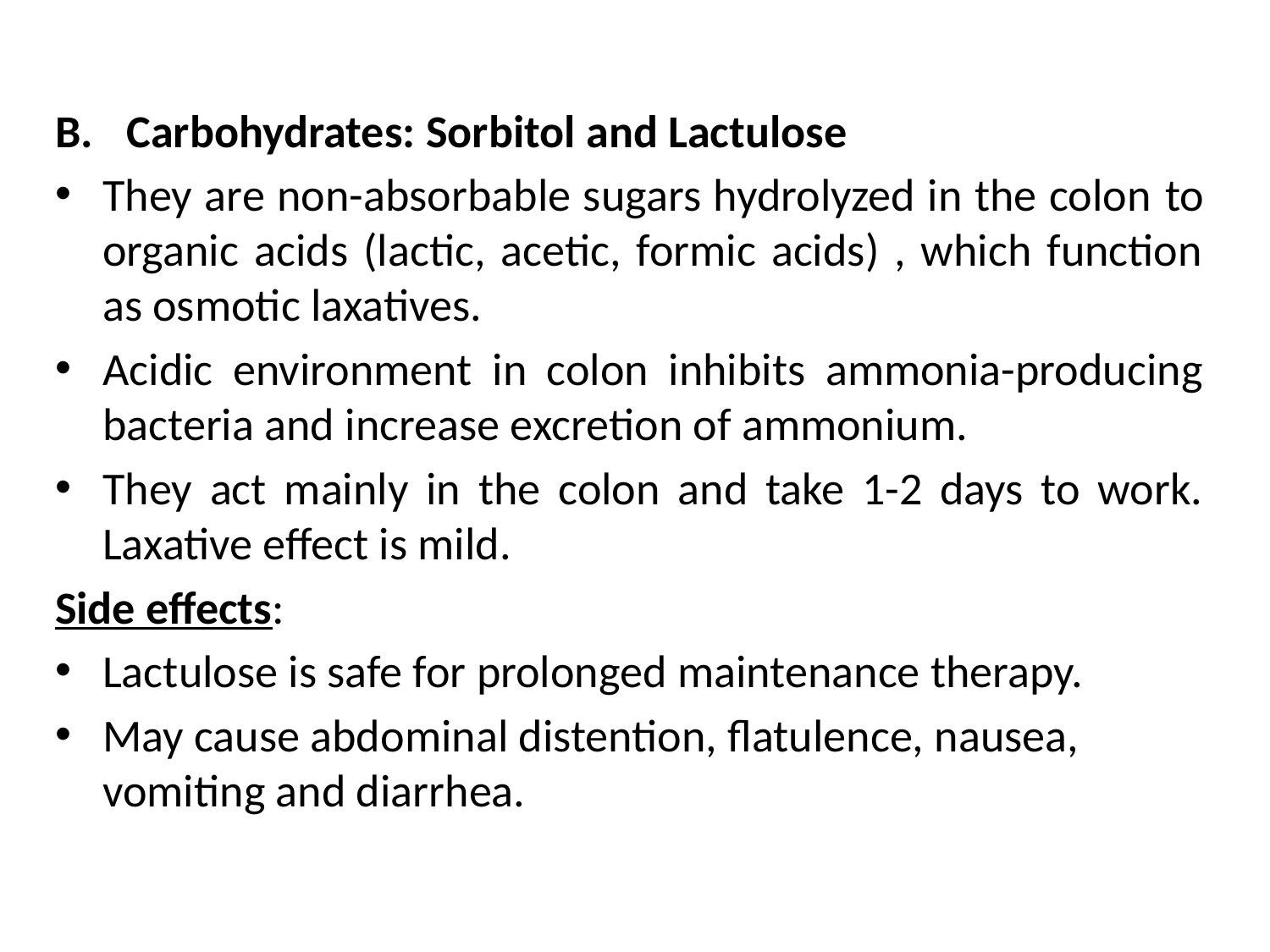

Carbohydrates: Sorbitol and Lactulose
They are non-absorbable sugars hydrolyzed in the colon to organic acids (lactic, acetic, formic acids) , which function as osmotic laxatives.
Acidic environment in colon inhibits ammonia-producing bacteria and increase excretion of ammonium.
They act mainly in the colon and take 1-2 days to work. Laxative effect is mild.
Side effects:
Lactulose is safe for prolonged maintenance therapy.
May cause abdominal distention, flatulence, nausea, vomiting and diarrhea.